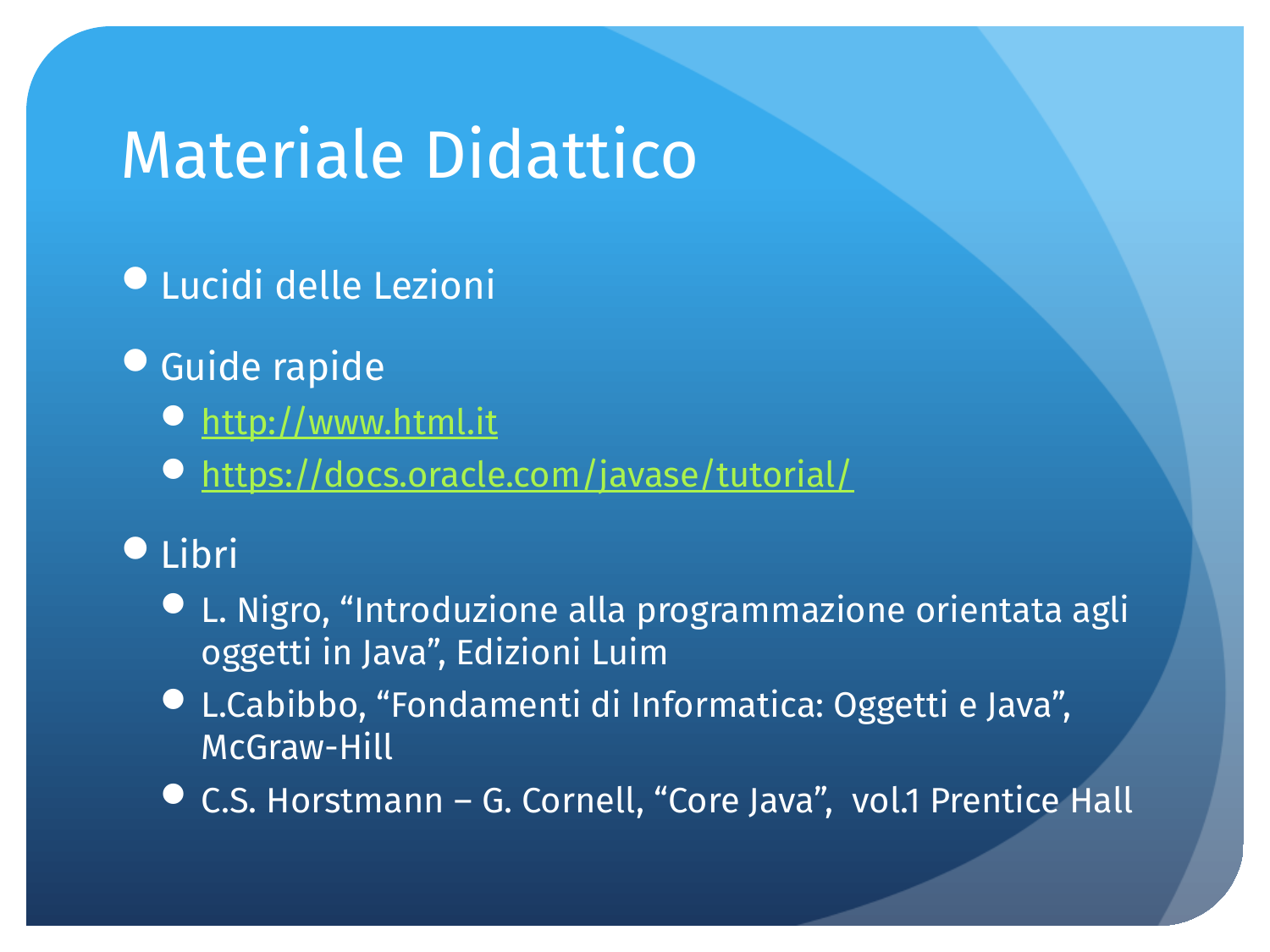

# Materiale Didattico
Lucidi delle Lezioni
Guide rapide
http://www.html.it
https://docs.oracle.com/javase/tutorial/
Libri
L. Nigro, “Introduzione alla programmazione orientata agli oggetti in Java”, Edizioni Luim
L.Cabibbo, “Fondamenti di Informatica: Oggetti e Java”, McGraw-Hill
C.S. Horstmann – G. Cornell, “Core Java”,  vol.1 Prentice Hall